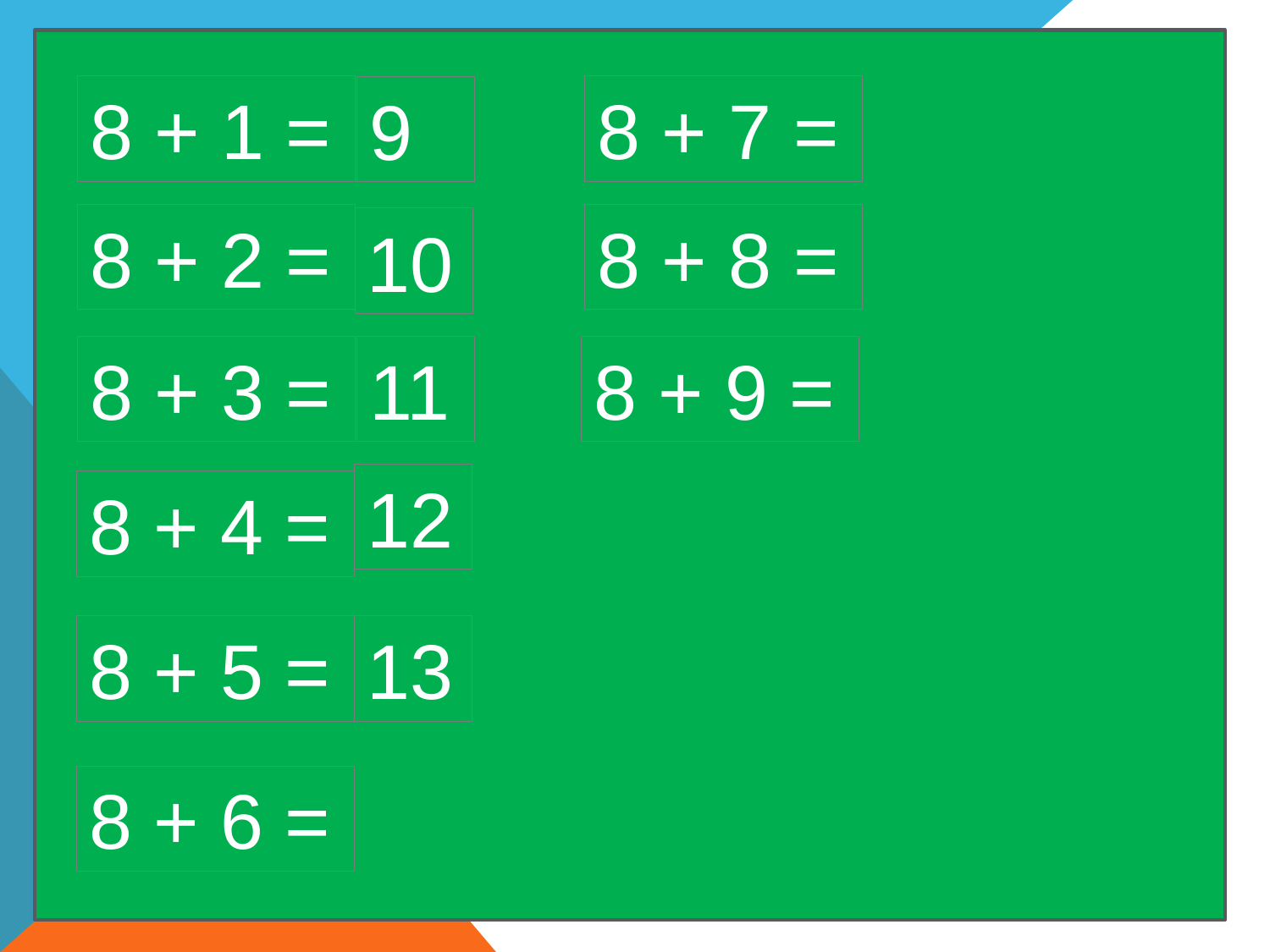

8 + 1 =
8 + 7 =
9
8 + 2 =
8 + 8 =
10
11
8 + 3 =
8 + 9 =
12
8 + 4 =
13
8 + 5 =
8 + 6 =